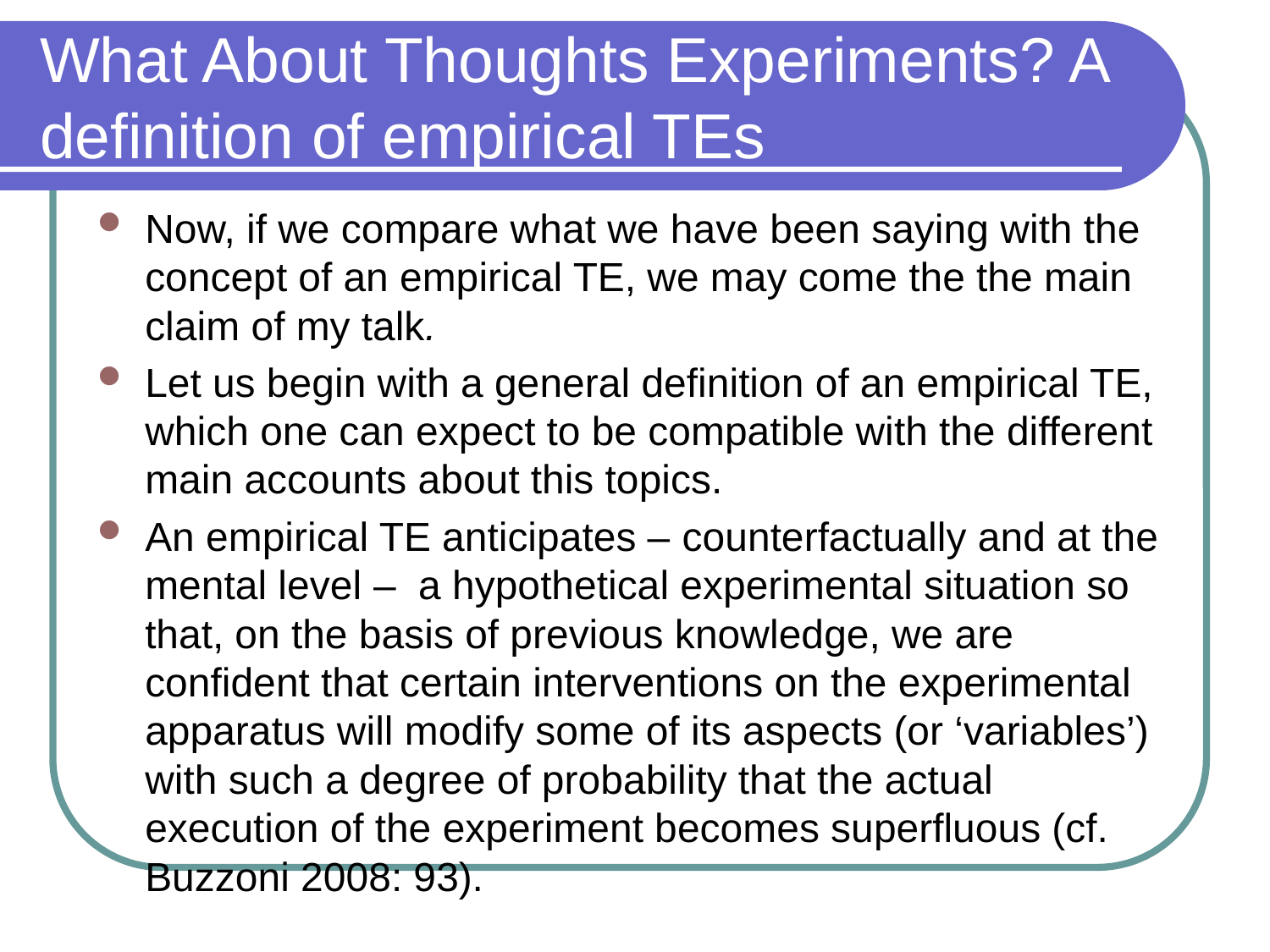

# What About Thoughts Experiments? A definition of empirical TEs
Now, if we compare what we have been saying with the concept of an empirical TE, we may come the the main claim of my talk.
Let us begin with a general definition of an empirical TE, which one can expect to be compatible with the different main accounts about this topics.
An empirical TE anticipates – counterfactually and at the mental level –  a hypothetical experimental situation so that, on the basis of previous knowledge, we are confident that certain interventions on the experimental apparatus will modify some of its aspects (or ‘variables’) with such a degree of probability that the actual execution of the experiment becomes superfluous (cf. Buzzoni 2008: 93).